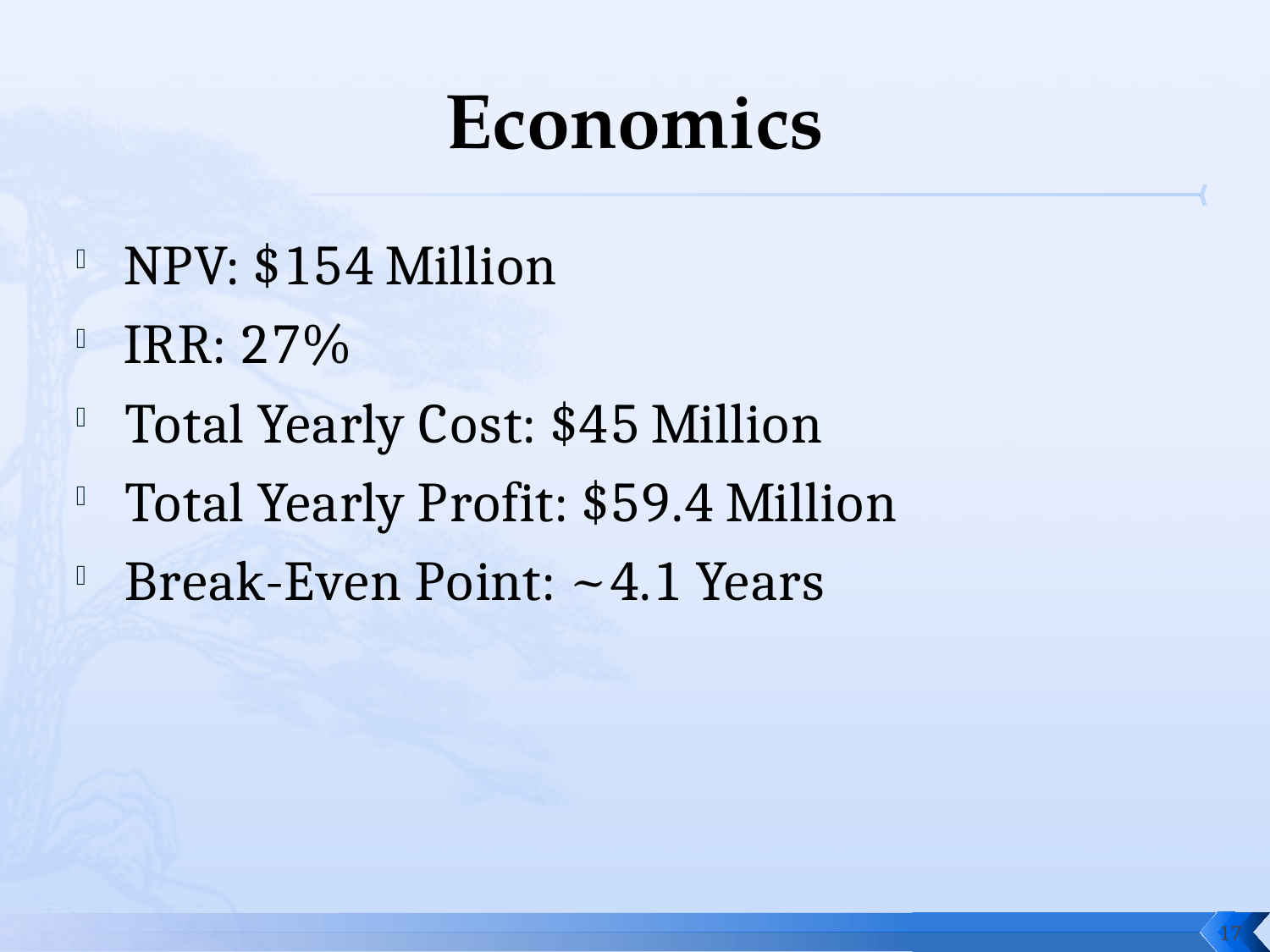

# Economics
NPV: $154 Million
IRR: 27%
Total Yearly Cost: $45 Million
Total Yearly Profit: $59.4 Million
Break-Even Point: ~4.1 Years
17